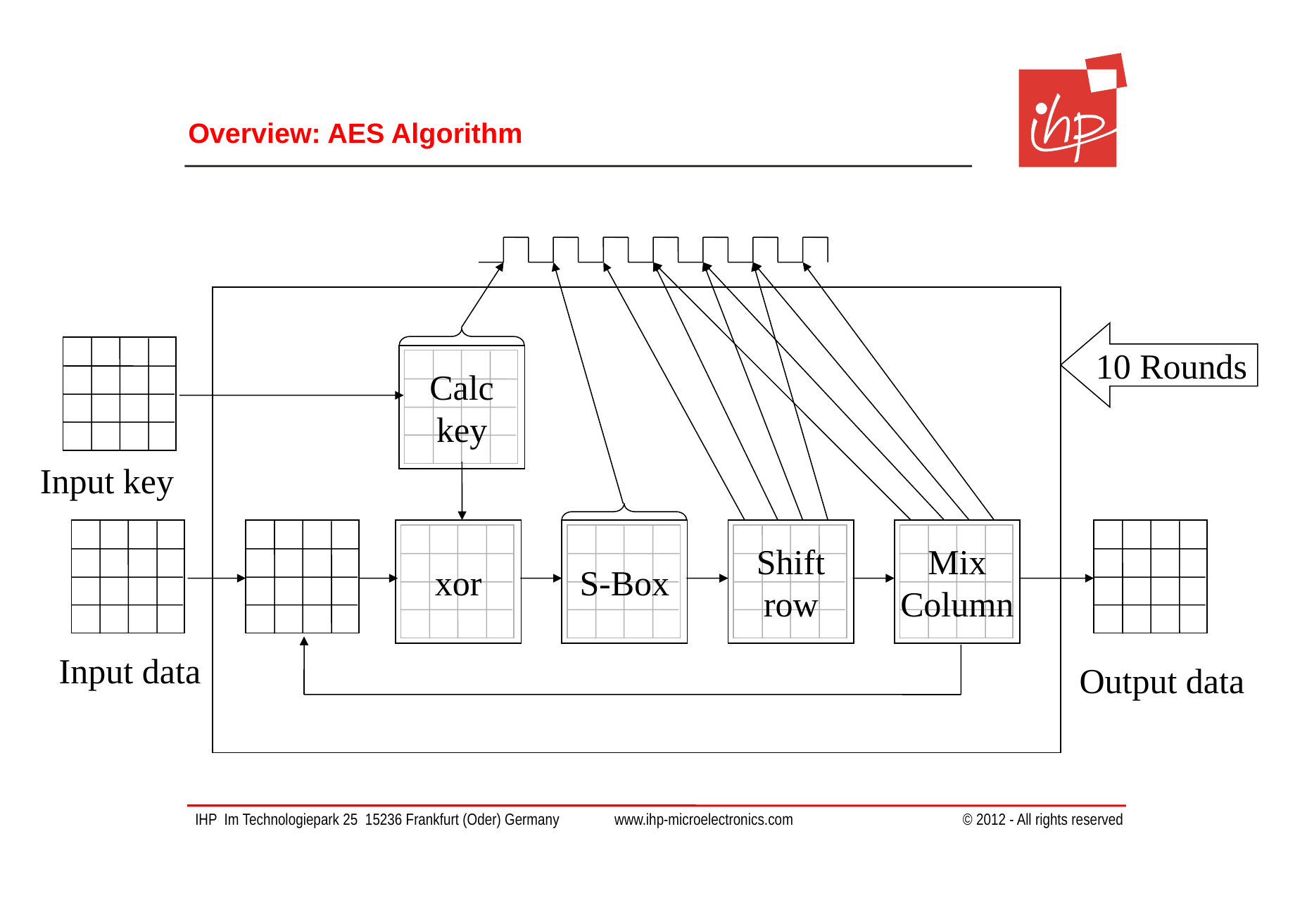

# Overview: AES Algorithm

10 Rounds

Calc
key

Input key

xor

S-Box

Shift
row

Mix
Column

Input data

Output data